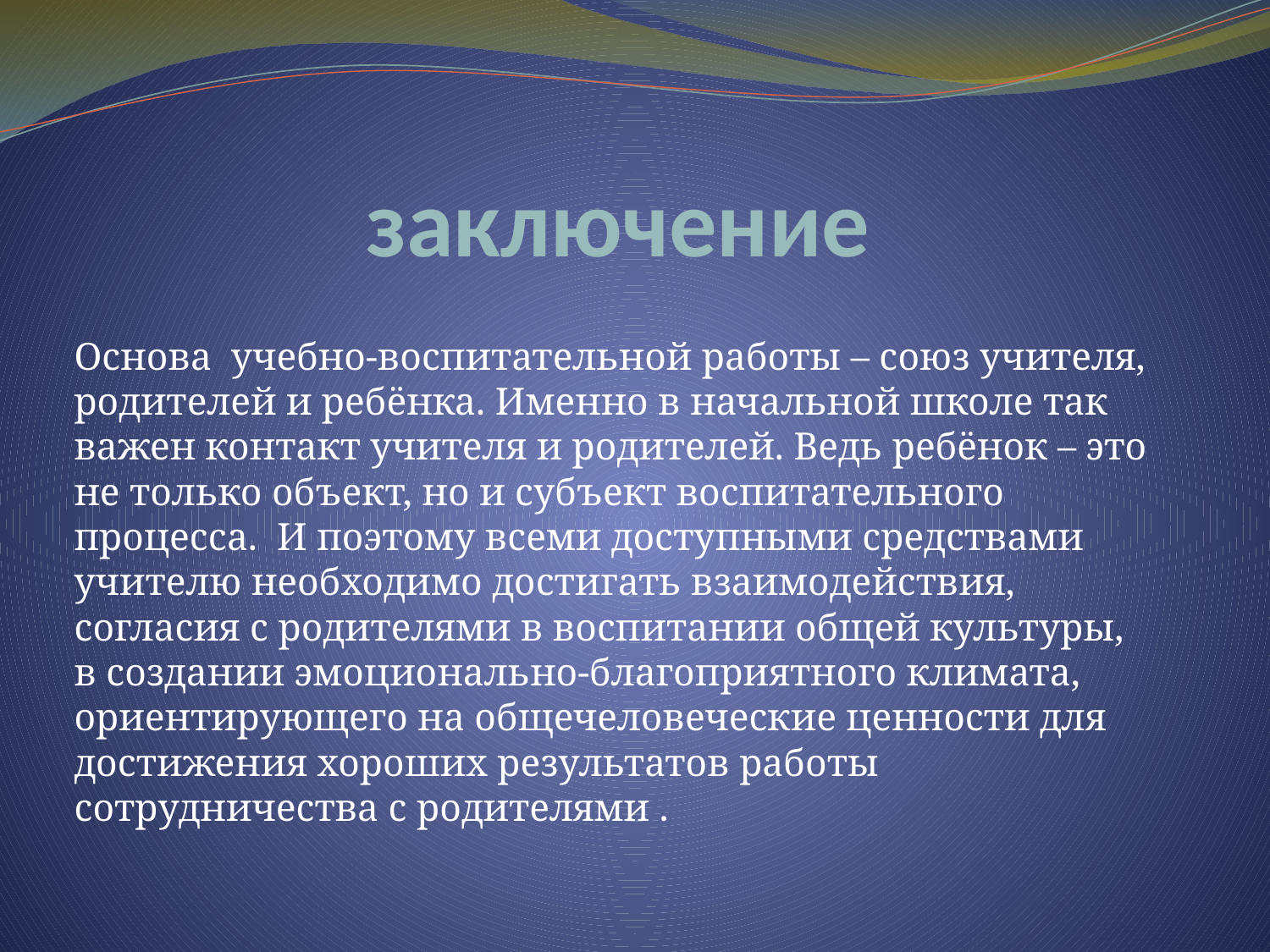

# заключение
Основа  учебно-воспитательной работы – союз учителя, родителей и ребёнка. Именно в начальной школе так важен контакт учителя и родителей. Ведь ребёнок – это не только объект, но и субъект воспитательного процесса.  И поэтому всеми доступными средствами учителю необходимо достигать взаимодействия, согласия с родителями в воспитании общей культуры,  в создании эмоционально-благоприятного климата, ориентирующего на общечеловеческие ценности для достижения хороших результатов работы сотрудничества с родителями .